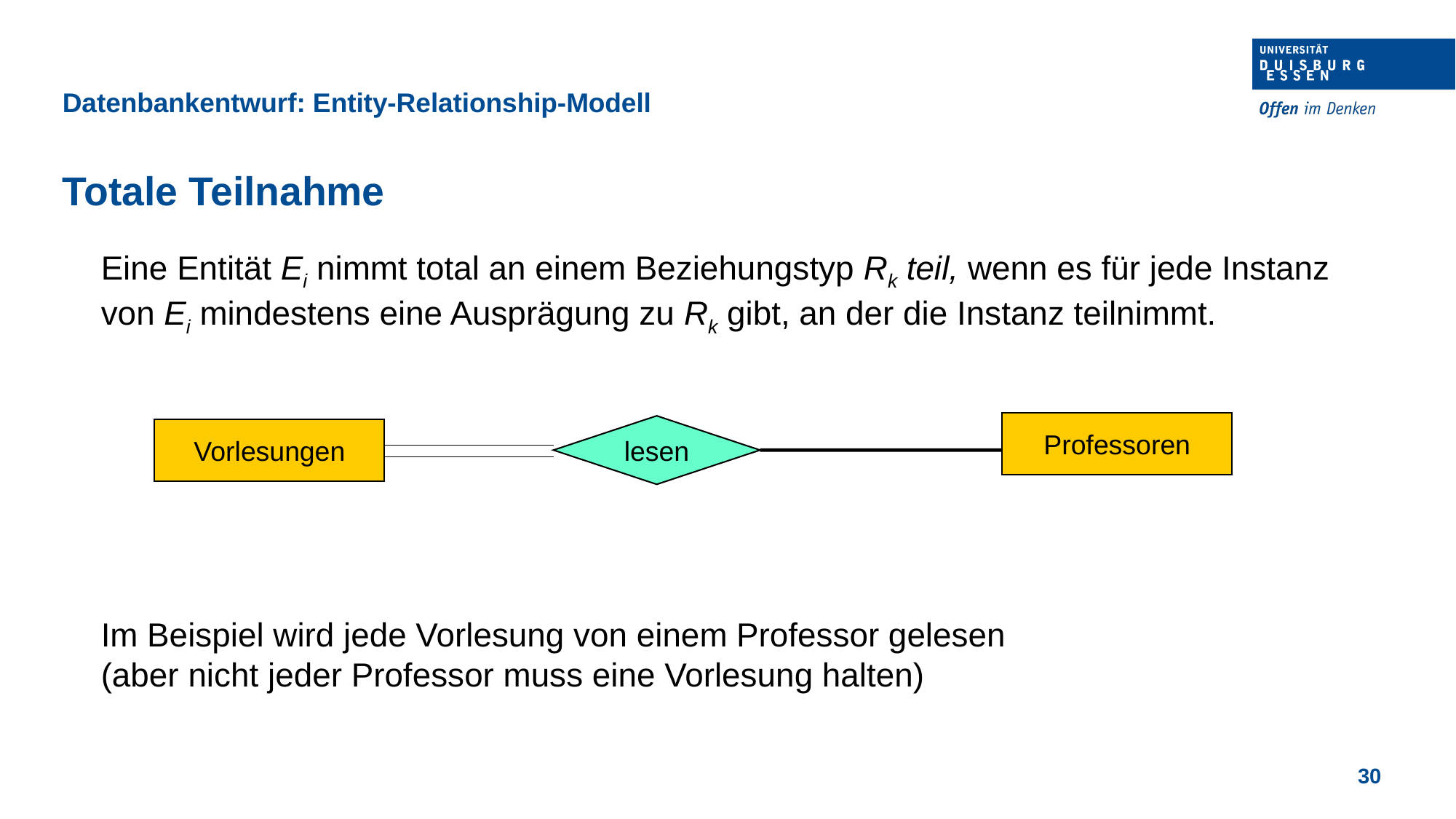

Datenbankentwurf: Entity-Relationship-Modell

Totale Teilnahme
	Eine Entität Ei nimmt total an einem Beziehungstyp Rk teil, wenn es für jede Instanz von Ei mindestens eine Ausprägung zu Rk gibt, an der die Instanz teilnimmt.

	Im Beispiel wird jede Vorlesung von einem Professor gelesen
(aber nicht jeder Professor muss eine Vorlesung halten)
Professoren
lesen
Vorlesungen
30